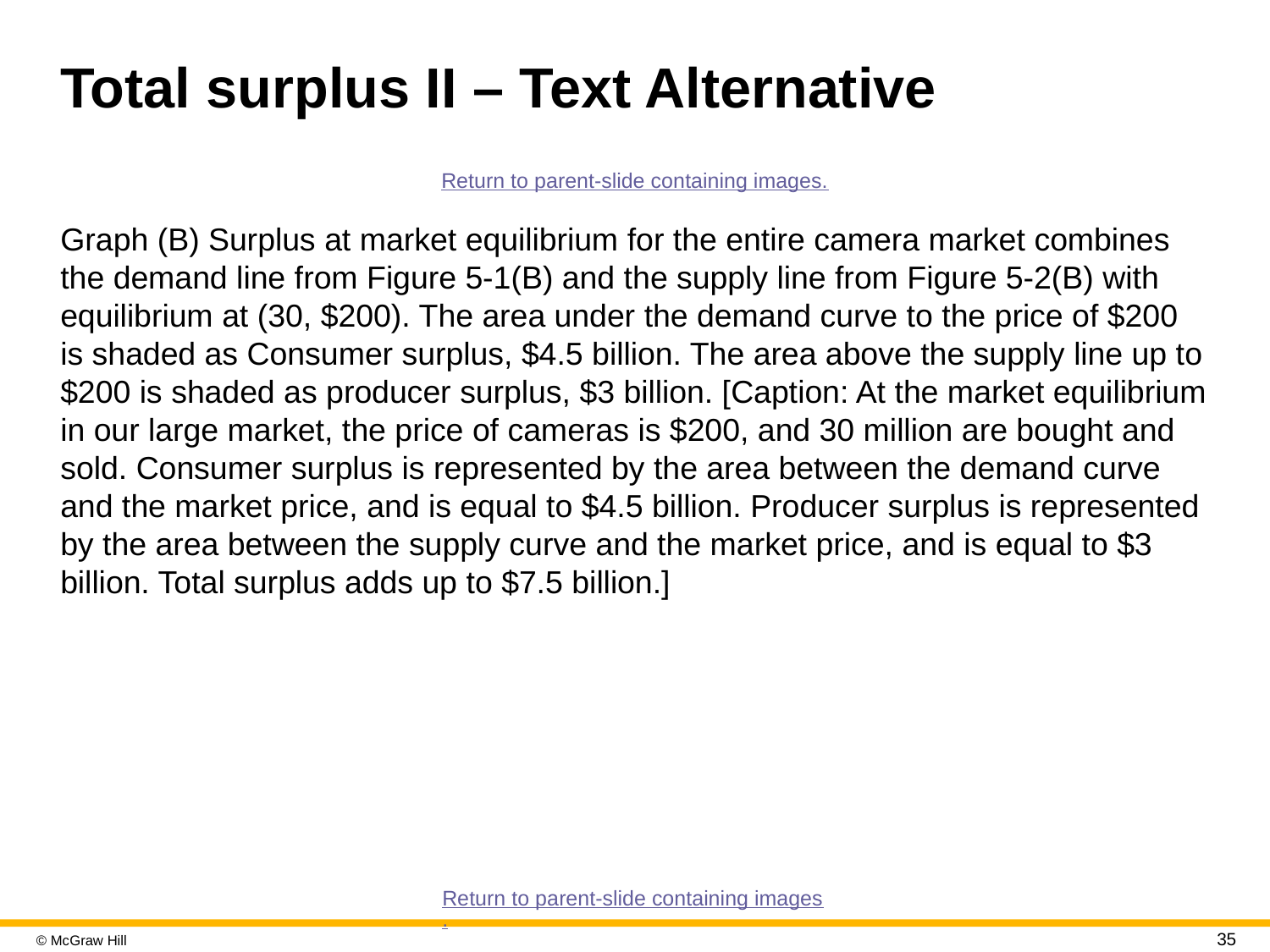

# Total surplus II – Text Alternative
Return to parent-slide containing images.
Graph (B) Surplus at market equilibrium for the entire camera market combines the demand line from Figure 5-1(B) and the supply line from Figure 5-2(B) with equilibrium at (30, $200). The area under the demand curve to the price of $200 is shaded as Consumer surplus, $4.5 billion. The area above the supply line up to $200 is shaded as producer surplus, $3 billion. [Caption: At the market equilibrium in our large market, the price of cameras is $200, and 30 million are bought and sold. Consumer surplus is represented by the area between the demand curve and the market price, and is equal to $4.5 billion. Producer surplus is represented by the area between the supply curve and the market price, and is equal to $3 billion. Total surplus adds up to $7.5 billion.]
Return to parent-slide containing images.